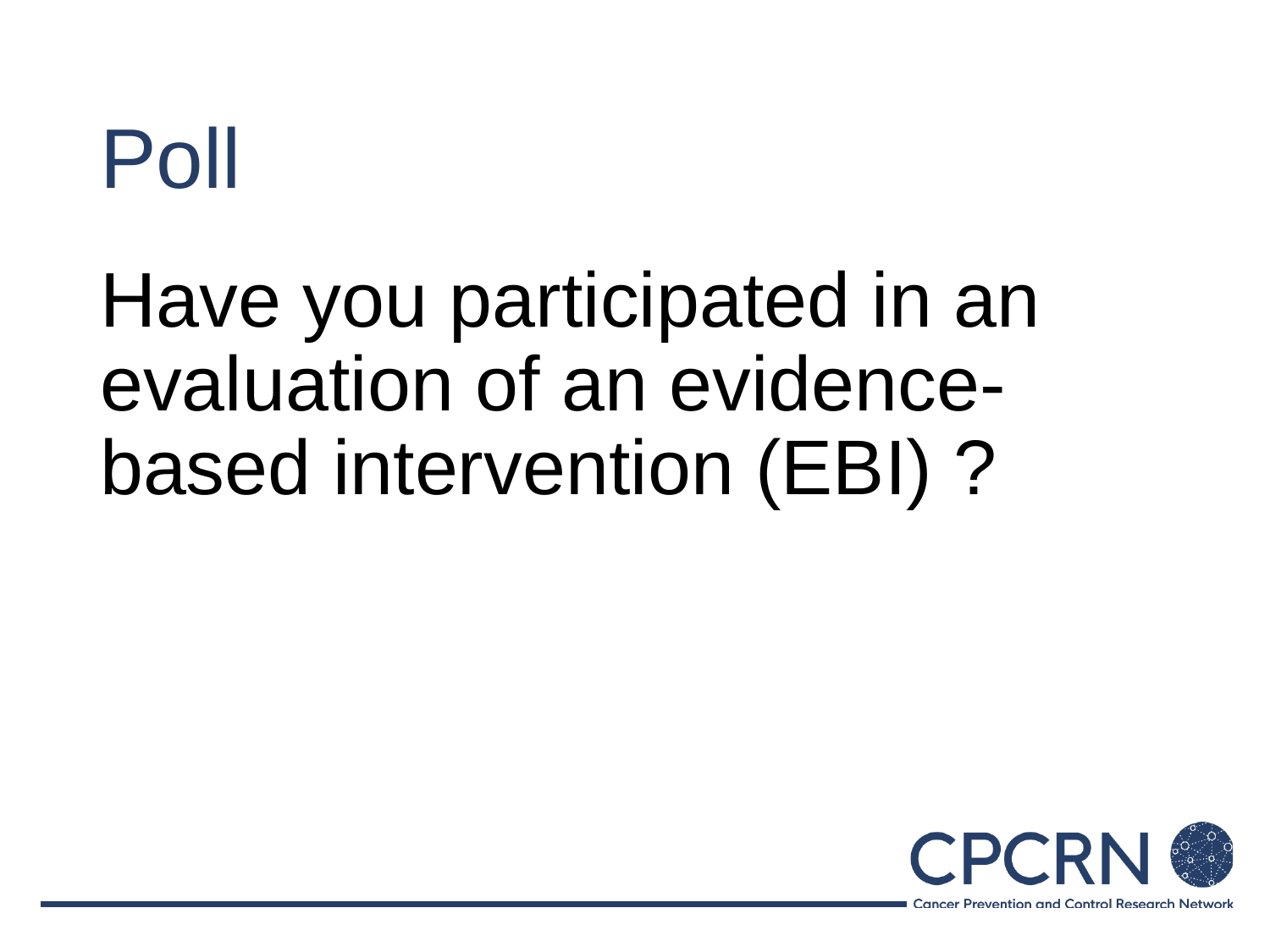

# Poll
Have you participated in an evaluation of an evidence-based intervention (EBI) ?